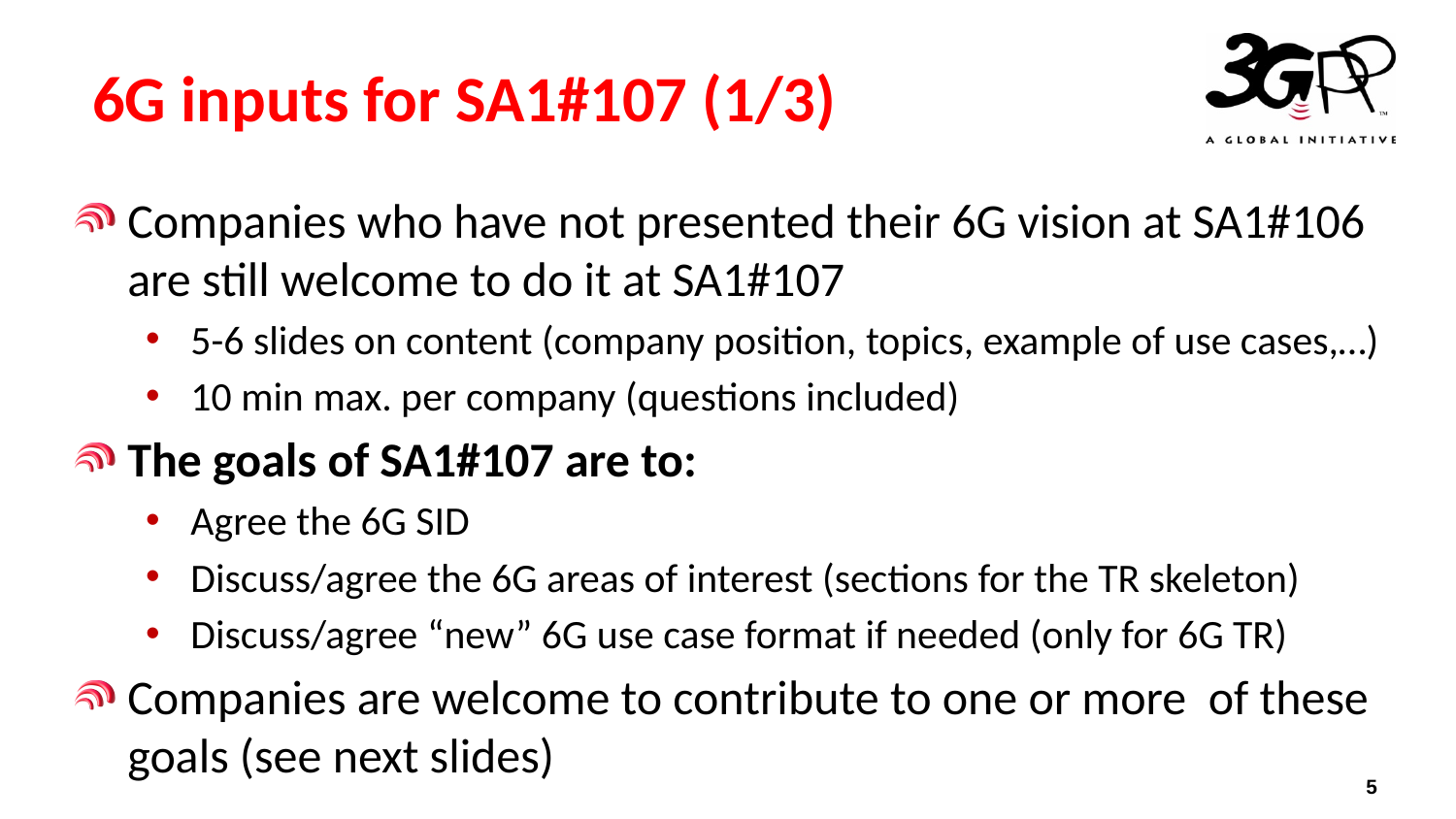

# 6G inputs for SA1#107 (1/3)
Companies who have not presented their 6G vision at SA1#106 are still welcome to do it at SA1#107
5-6 slides on content (company position, topics, example of use cases,…)
10 min max. per company (questions included)
The goals of SA1#107 are to:
Agree the 6G SID
Discuss/agree the 6G areas of interest (sections for the TR skeleton)
Discuss/agree “new” 6G use case format if needed (only for 6G TR)
Companies are welcome to contribute to one or more  of these goals (see next slides)